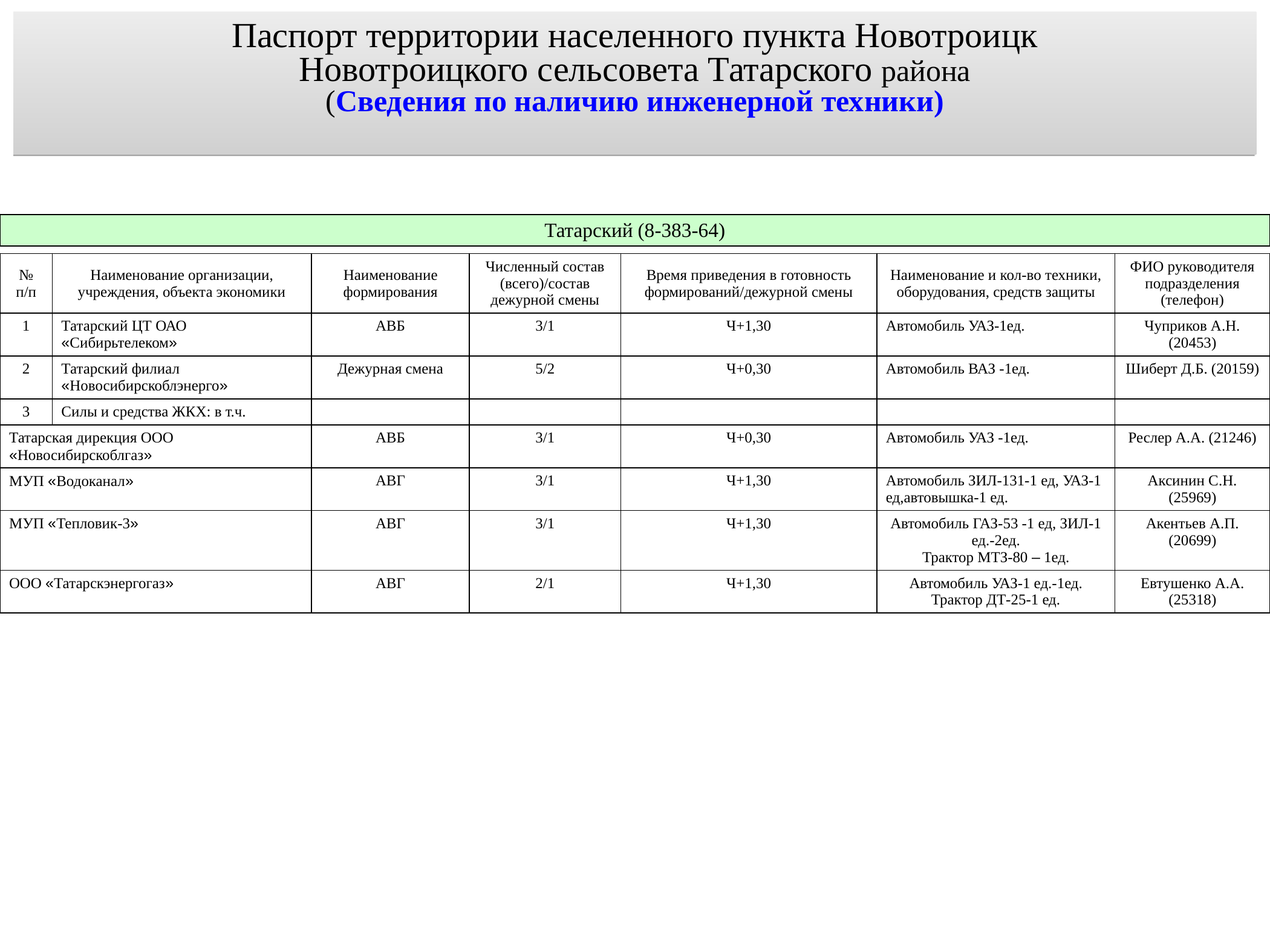

Паспорт территории населенного пункта Новотроицк
Новотроицкого сельсовета Татарского района
(Сведения по наличию инженерной техники)

| Татарский (8-383-64) |
| --- |
| № п/п | Наименование организации, учреждения, объекта экономики | Наименование формирования | Численный состав (всего)/состав дежурной смены | Время приведения в готовность формирований/дежурной смены | Наименование и кол-во техники, оборудования, средств защиты | ФИО руководителя подразделения (телефон) |
| --- | --- | --- | --- | --- | --- | --- |
| 1 | Татарский ЦТ ОАО «Сибирьтелеком» | АВБ | 3/1 | Ч+1,30 | Автомобиль УАЗ-1ед. | Чуприков А.Н. (20453) |
| 2 | Татарский филиал «Новосибирскоблэнерго» | Дежурная смена | 5/2 | Ч+0,30 | Автомобиль ВАЗ -1ед. | Шиберт Д.Б. (20159) |
| 3 | Силы и средства ЖКХ: в т.ч. |  |  |  |  |  |
| Татарская дирекция ООО «Новосибирскоблгаз» |  | АВБ | 3/1 | Ч+0,30 | Автомобиль УАЗ -1ед. | Реслер А.А. (21246) |
| МУП «Водоканал» |  | АВГ | 3/1 | Ч+1,30 | Автомобиль ЗИЛ-131-1 ед, УАЗ-1 ед,автовышка-1 ед. | Аксинин С.Н. (25969) |
| МУП «Тепловик-3» |  | АВГ | 3/1 | Ч+1,30 | Автомобиль ГАЗ-53 -1 ед, ЗИЛ-1 ед.-2ед. Трактор МТЗ-80 – 1ед. | Акентьев А.П. (20699) |
| ООО «Татарскэнергогаз» |  | АВГ | 2/1 | Ч+1,30 | Автомобиль УАЗ-1 ед.-1ед. Трактор ДТ-25-1 ед. | Евтушенко А.А. (25318) |